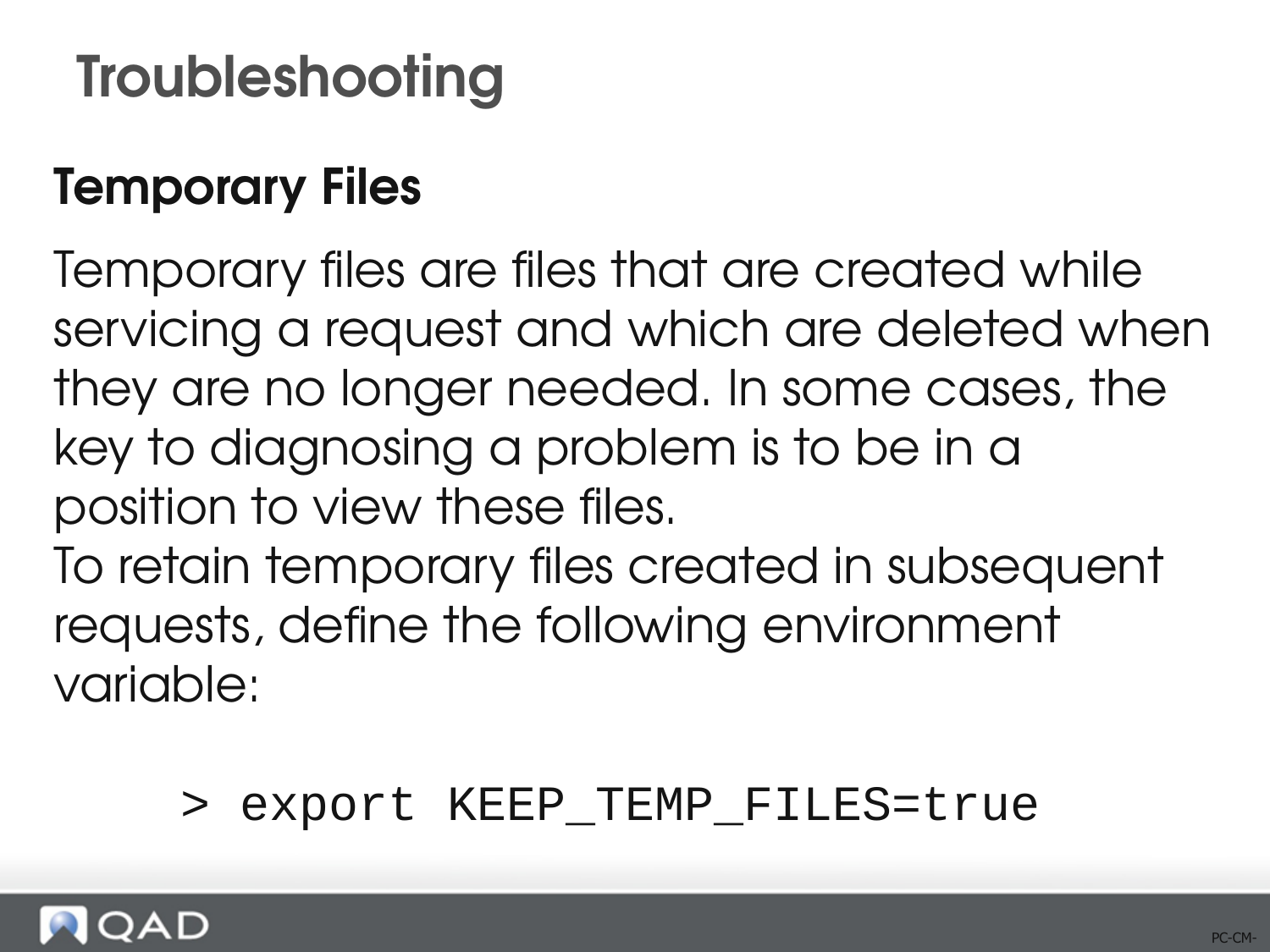

# Troubleshooting
Temporary Files

Temporary files are files that are created while servicing a request and which are deleted when they are no longer needed. In some cases, the key to diagnosing a problem is to be in a position to view these files.
To retain temporary files created in subsequent requests, define the following environment variable:

	> export KEEP_TEMP_FILES=true
PC-CM-